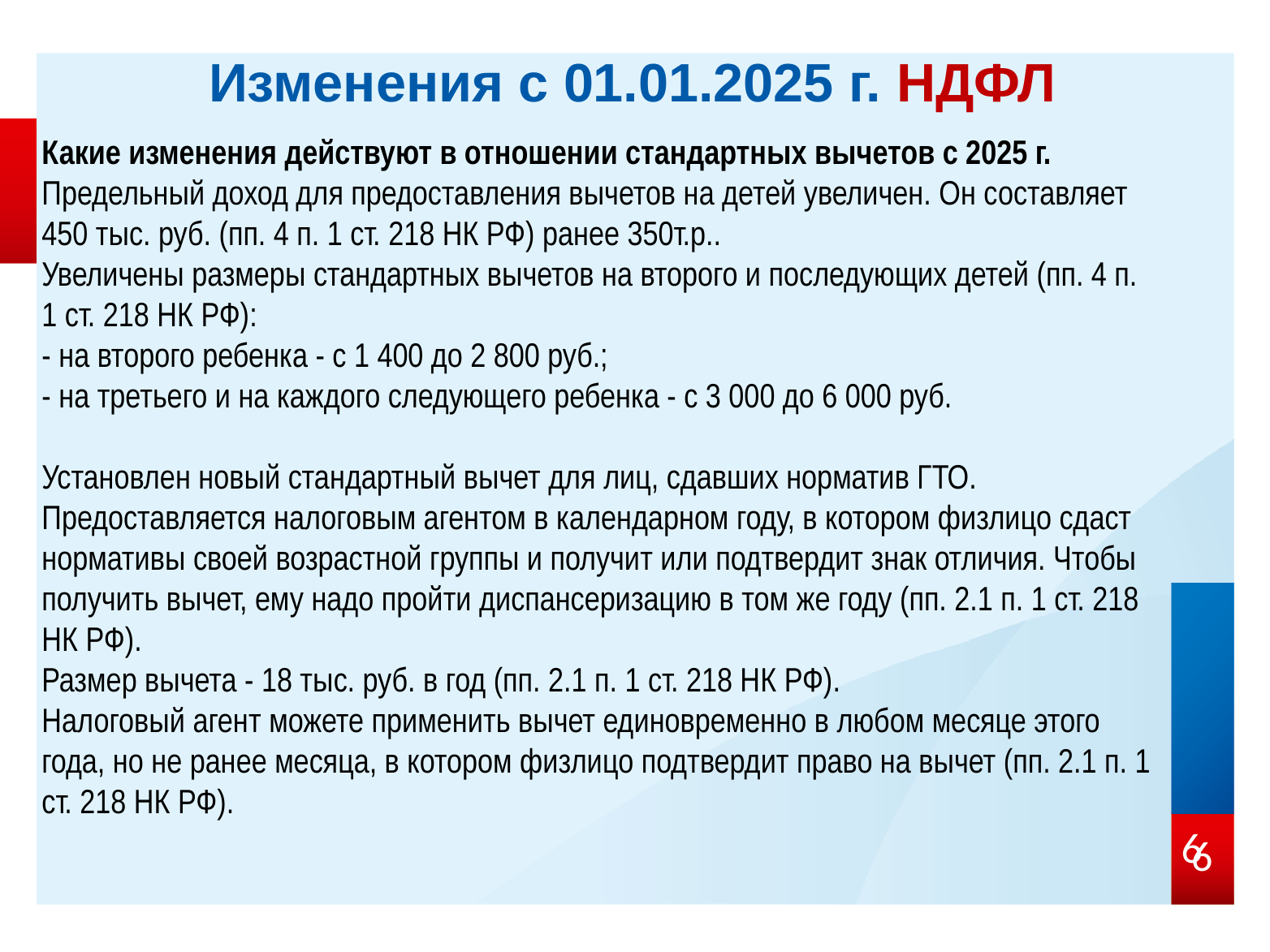

Изменения с 01.01.2025 г. НДФЛ
Какие изменения действуют в отношении стандартных вычетов с 2025 г.
Предельный доход для предоставления вычетов на детей увеличен. Он составляет 450 тыс. руб. (пп. 4 п. 1 ст. 218 НК РФ) ранее 350т.р..
Увеличены размеры стандартных вычетов на второго и последующих детей (пп. 4 п. 1 ст. 218 НК РФ):
- на второго ребенка - с 1 400 до 2 800 руб.;
- на третьего и на каждого следующего ребенка - с 3 000 до 6 000 руб.

Установлен новый стандартный вычет для лиц, сдавших норматив ГТО. Предоставляется налоговым агентом в календарном году, в котором физлицо сдаст нормативы своей возрастной группы и получит или подтвердит знак отличия. Чтобы получить вычет, ему надо пройти диспансеризацию в том же году (пп. 2.1 п. 1 ст. 218 НК РФ).
Размер вычета - 18 тыс. руб. в год (пп. 2.1 п. 1 ст. 218 НК РФ).
Налоговый агент можете применить вычет единовременно в любом месяце этого года, но не ранее месяца, в котором физлицо подтвердит право на вычет (пп. 2.1 п. 1 ст. 218 НК РФ).

6
6